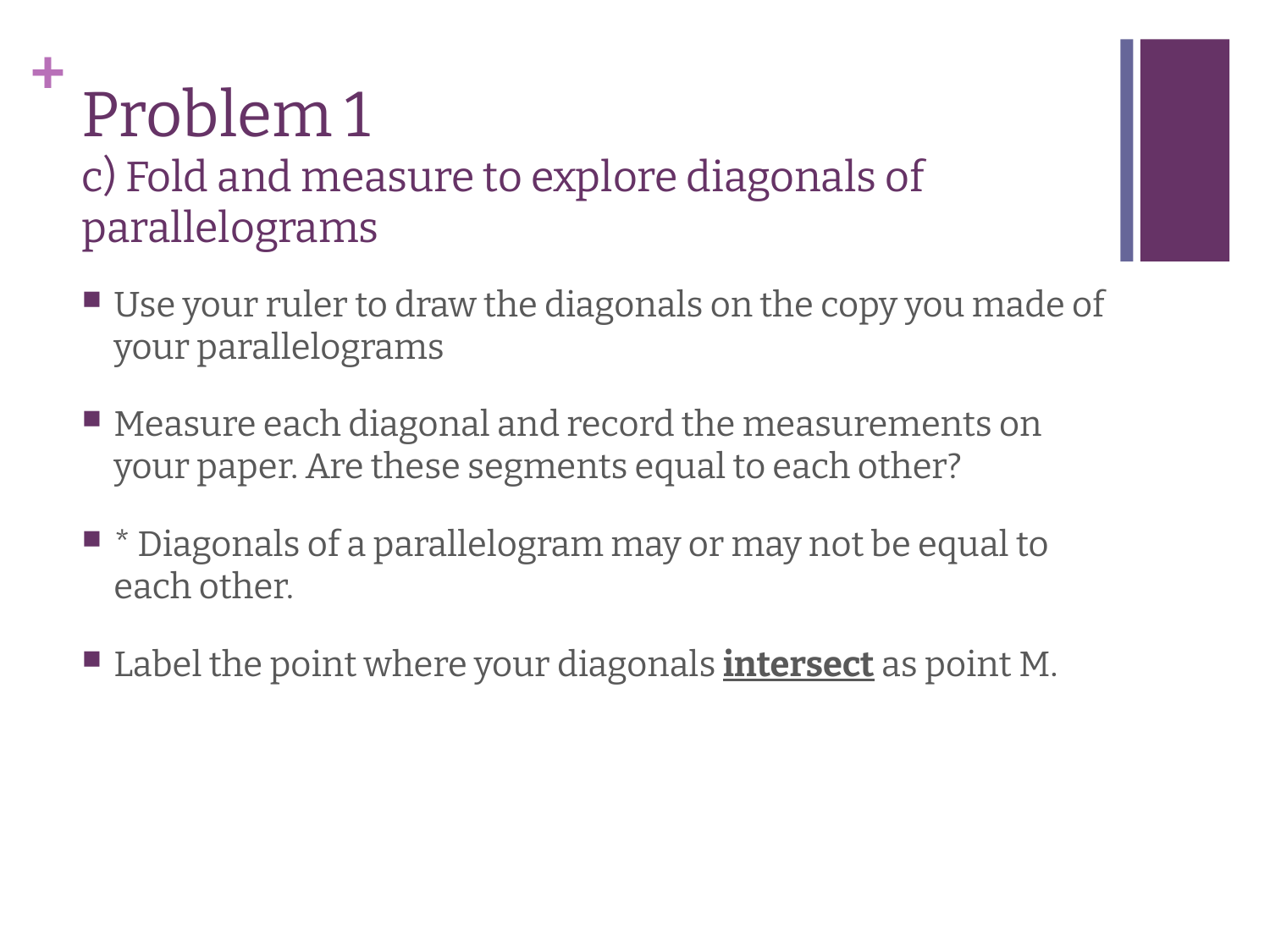

# Problem 1 c) Fold and measure to explore diagonals of parallelograms
Use your ruler to draw the diagonals on the copy you made of your parallelograms
Measure each diagonal and record the measurements on your paper. Are these segments equal to each other?
* Diagonals of a parallelogram may or may not be equal to each other.
Label the point where your diagonals intersect as point M.